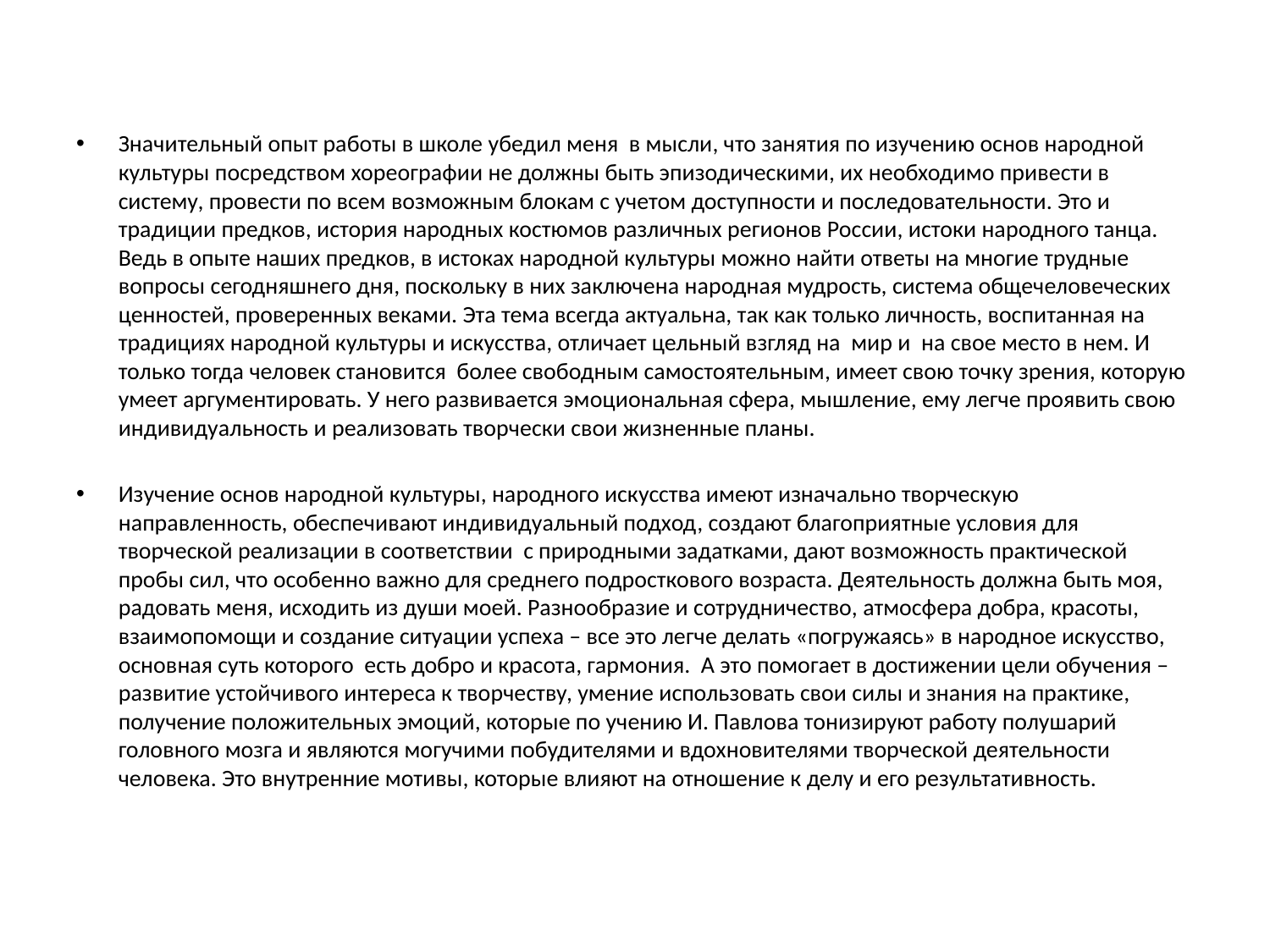

#

Значительный опыт работы в школе убедил меня  в мысли, что занятия по изучению основ народной культуры посредством хореографии не должны быть эпизодическими, их необходимо привести в систему, провести по всем возможным блокам с учетом доступности и последовательности. Это и традиции предков, история народных костюмов различных регионов России, истоки народного танца. Ведь в опыте наших предков, в истоках народной культуры можно найти ответы на многие трудные вопросы сегодняшнего дня, поскольку в них заключена народная мудрость, система общечеловеческих ценностей, проверенных веками. Эта тема всегда актуальна, так как только личность, воспитанная на традициях народной культуры и искусства, отличает цельный взгляд на  мир и  на свое место в нем. И только тогда человек становится  более свободным самостоятельным, имеет свою точку зрения, которую умеет аргументировать. У него развивается эмоциональная сфера, мышление, ему легче проявить свою индивидуальность и реализовать творчески свои жизненные планы.

Изучение основ народной культуры, народного искусства имеют изначально творческую направленность, обеспечивают индивидуальный подход, создают благоприятные условия для творческой реализации в соответствии  с природными задатками, дают возможность практической пробы сил, что особенно важно для среднего подросткового возраста. Деятельность должна быть моя, радовать меня, исходить из души моей. Разнообразие и сотрудничество, атмосфера добра, красоты, взаимопомощи и создание ситуации успеха – все это легче делать «погружаясь» в народное искусство, основная суть которого  есть добро и красота, гармония.  А это помогает в достижении цели обучения – развитие устойчивого интереса к творчеству, умение использовать свои силы и знания на практике, получение положительных эмоций, которые по учению И. Павлова тонизируют работу полушарий головного мозга и являются могучими побудителями и вдохновителями творческой деятельности человека. Это внутренние мотивы, которые влияют на отношение к делу и его результативность.